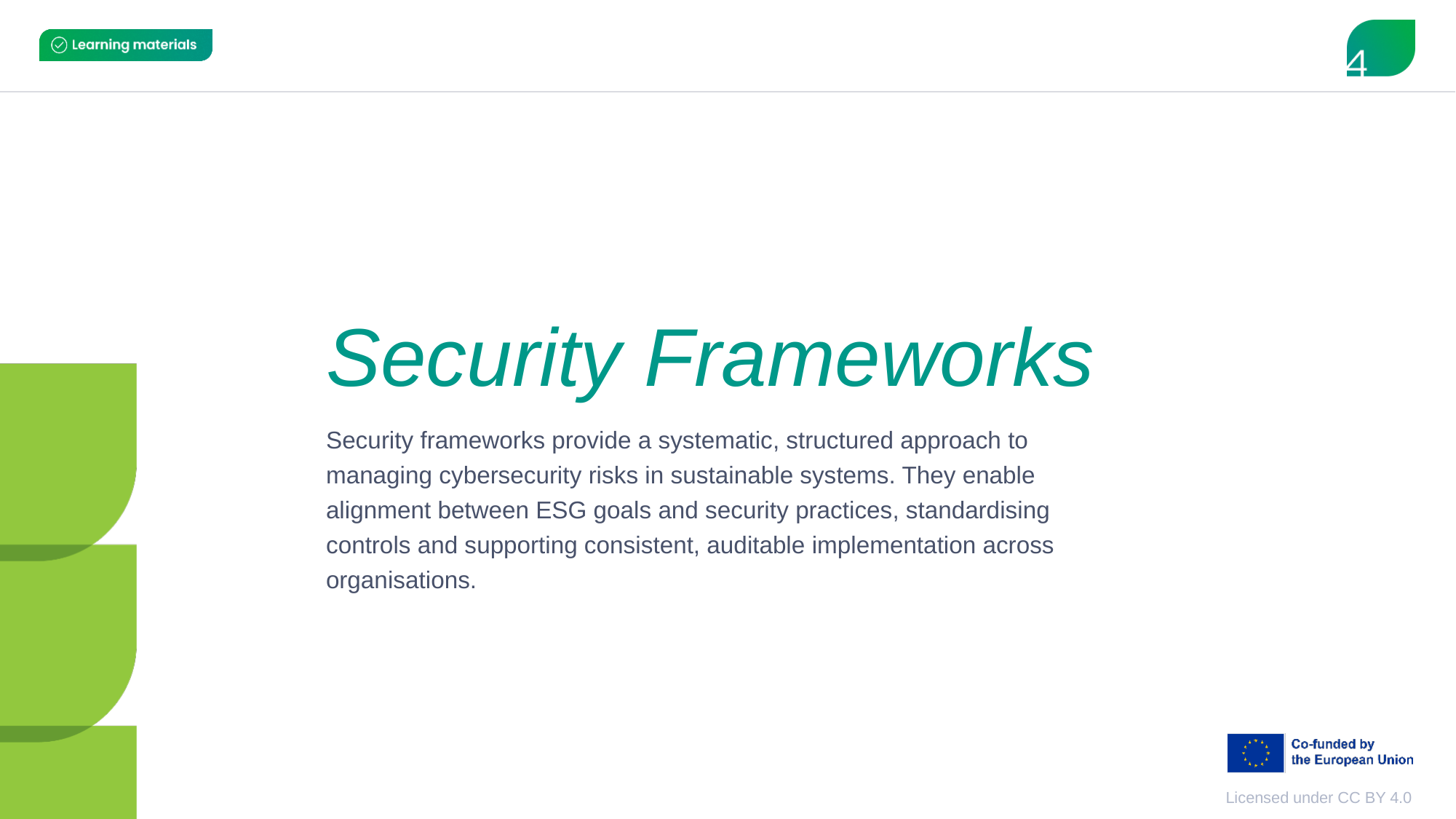

# Security Frameworks
Security frameworks provide a systematic, structured approach to managing cybersecurity risks in sustainable systems. They enable alignment between ESG goals and security practices, standardising controls and supporting consistent, auditable implementation across organisations.